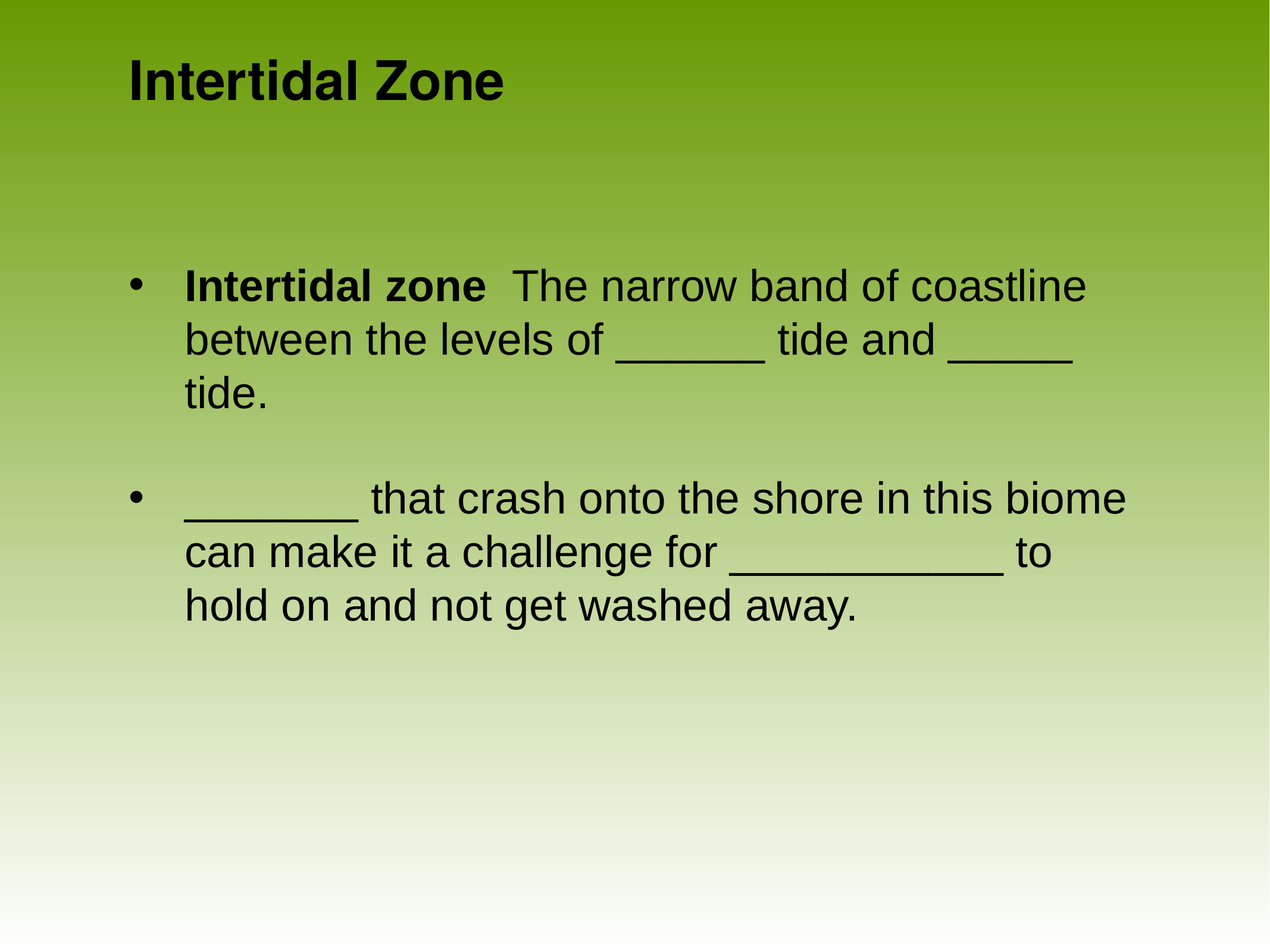

# Intertidal Zone
Intertidal zone  The narrow band of coastline between the levels of ______ tide and _____ tide.
_______ that crash onto the shore in this biome can make it a challenge for ___________ to hold on and not get washed away.